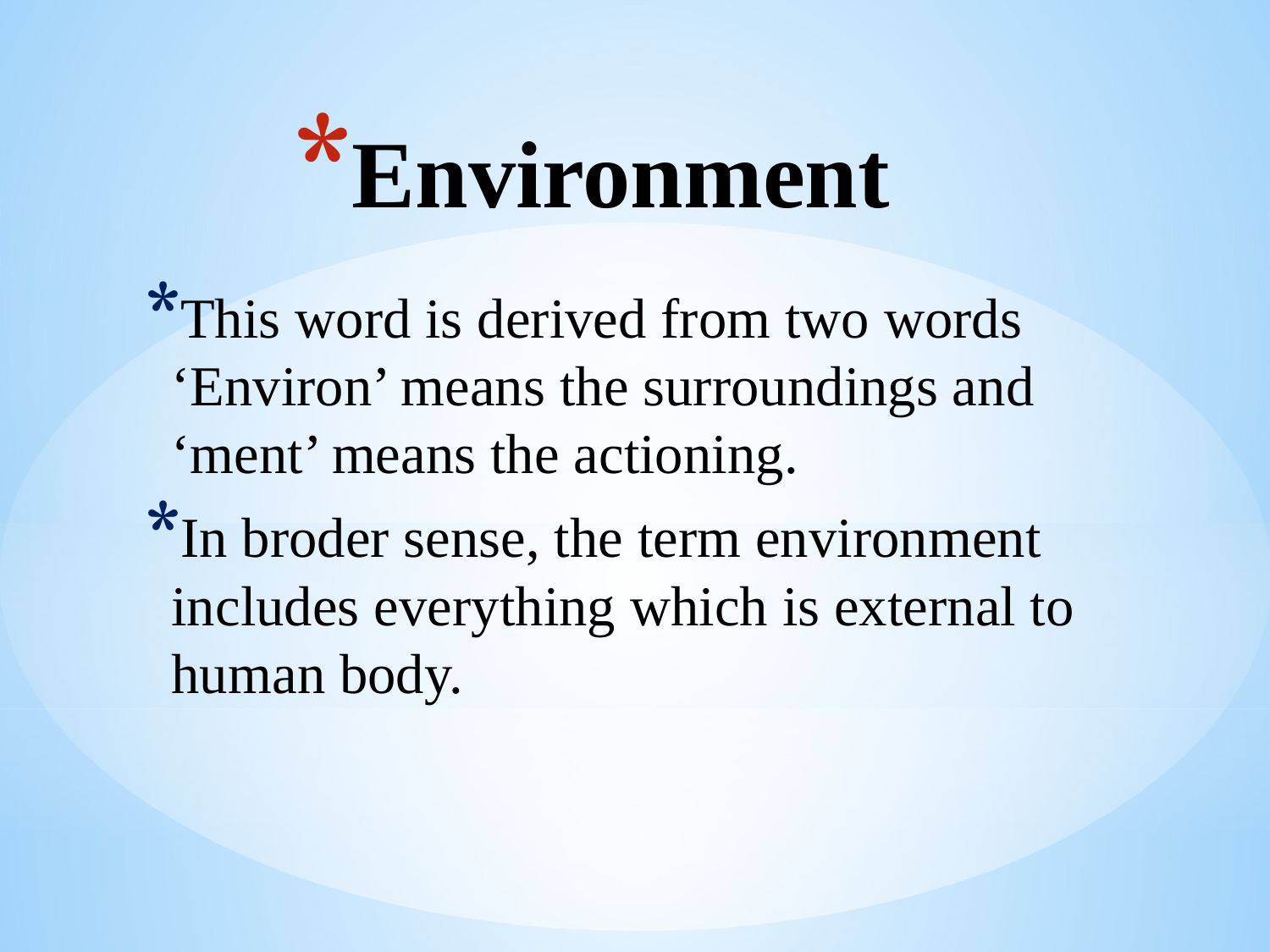

# Environment
This word is derived from two words ‘Environ’ means the surroundings and ‘ment’ means the actioning.
In broder sense, the term environment includes everything which is external to human body.